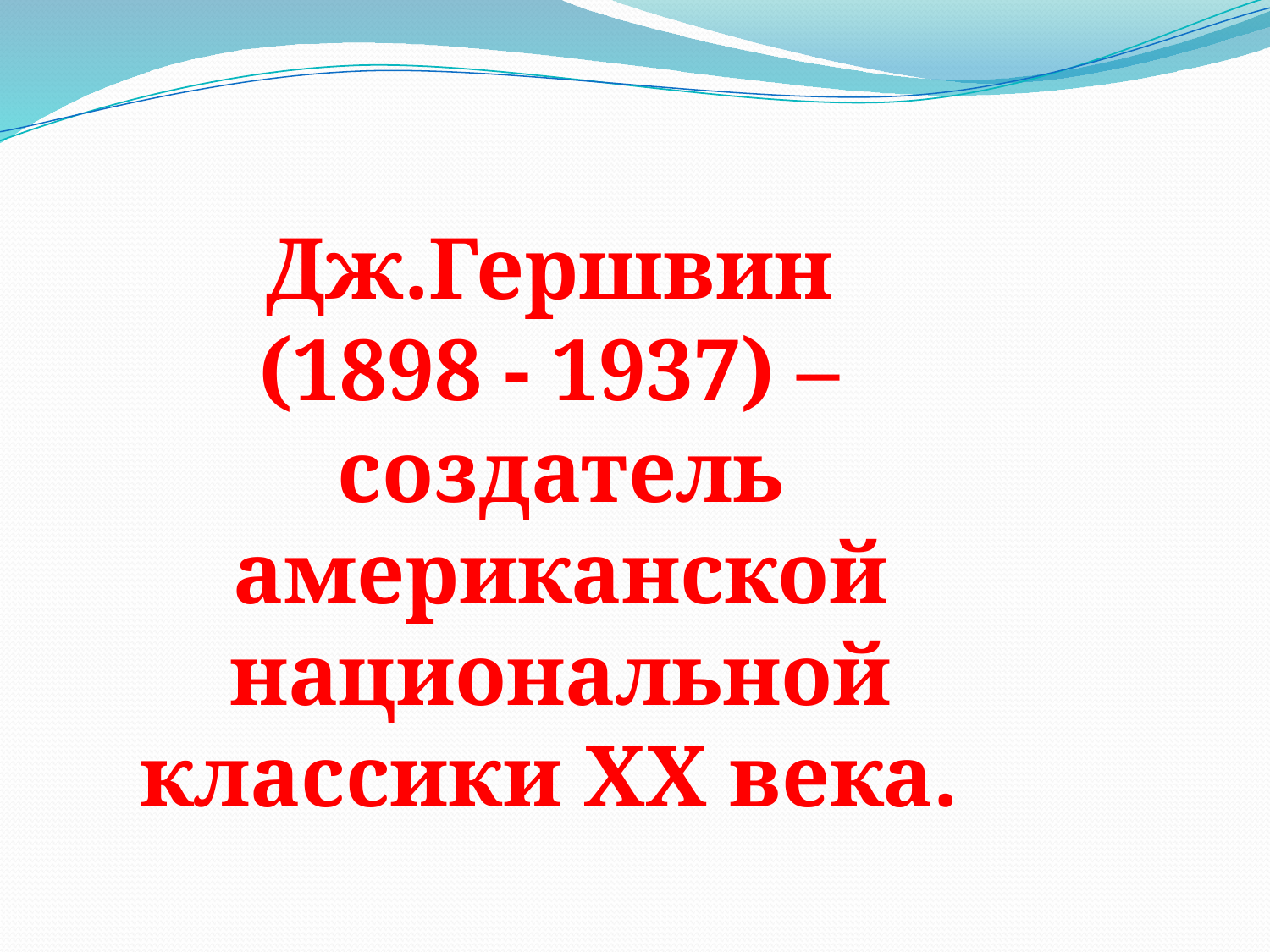

#
Дж.Гершвин
(1898 - 1937) –
создатель американской национальной классики XX века.